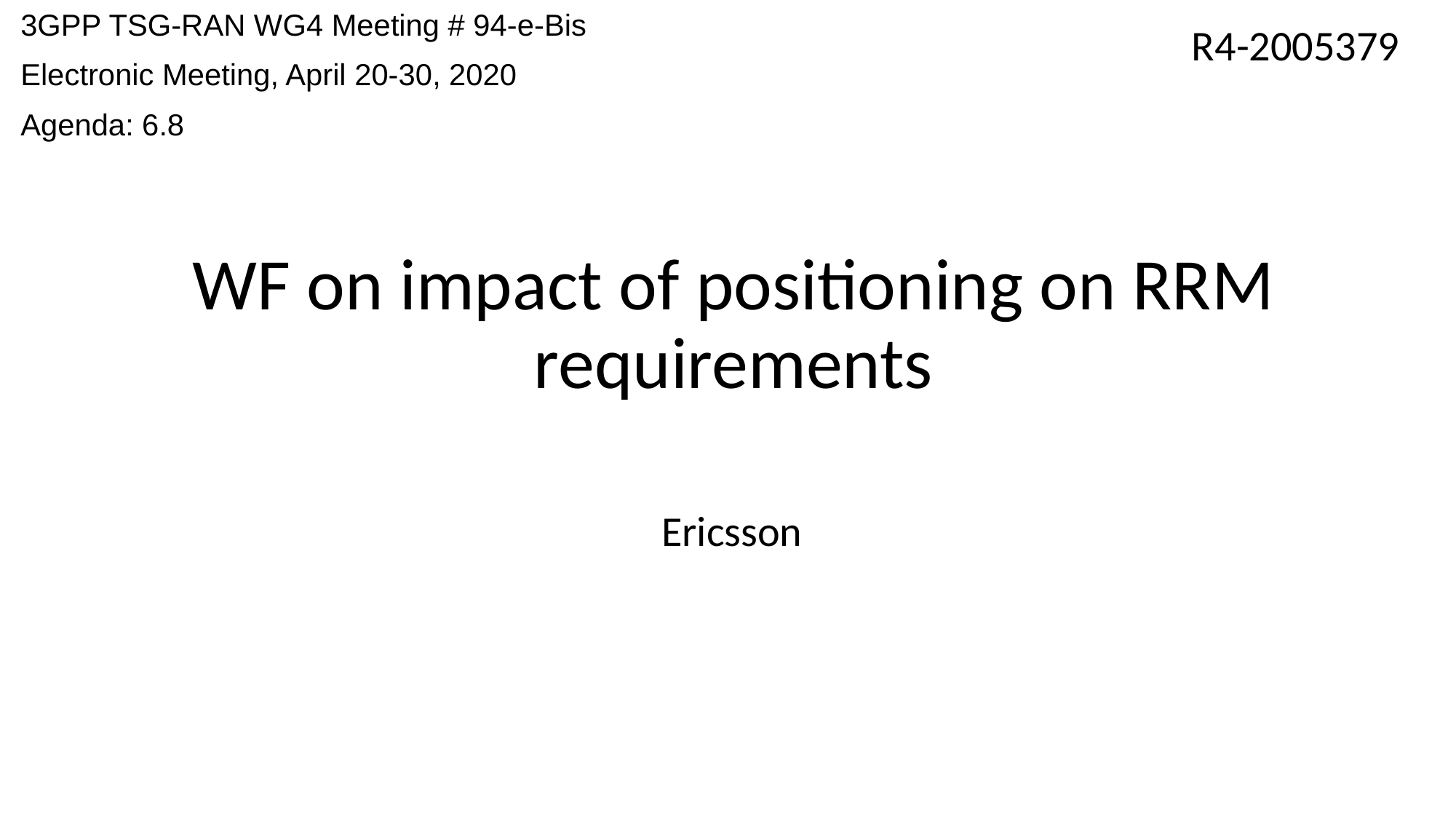

3GPP TSG-RAN WG4 Meeting # 94-e-Bis
Electronic Meeting, April 20-30, 2020
Agenda: 6.8
R4-2005379
# WF on impact of positioning on RRM requirements
Ericsson